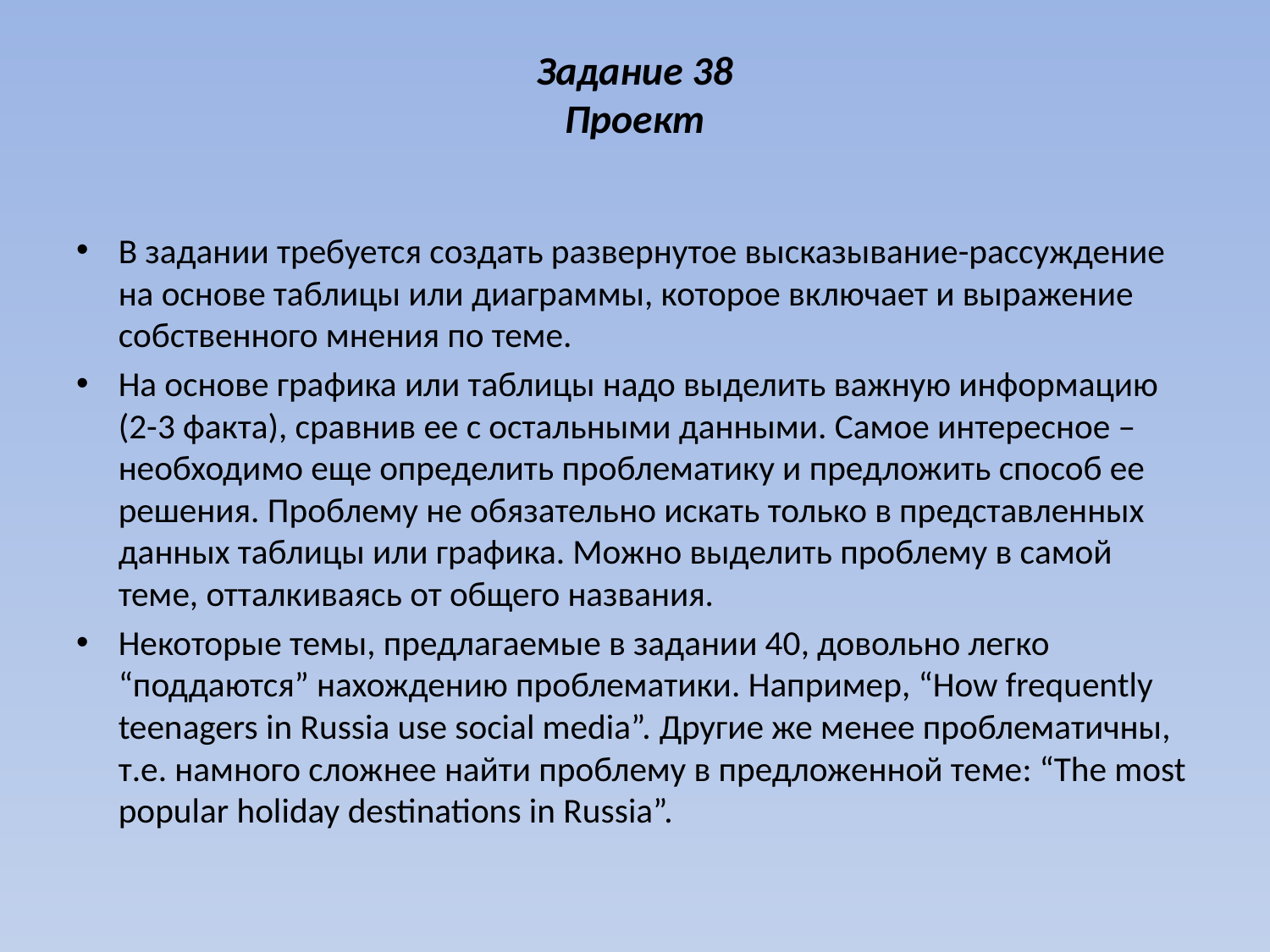

# Задание 38 Проект
В задании требуется создать развернутое высказывание-рассуждение на основе таблицы или диаграммы, которое включает и выражение собственного мнения по теме.
На основе графика или таблицы надо выделить важную информацию (2-3 факта), сравнив ее с остальными данными. Самое интересное – необходимо еще определить проблематику и предложить способ ее решения. Проблему не обязательно искать только в представленных данных таблицы или графика. Можно выделить проблему в самой теме, отталкиваясь от общего названия.
Некоторые темы, предлагаемые в задании 40, довольно легко “поддаются” нахождению проблематики. Например, “How frequently teenagers in Russia use social media”. Другие же менее проблематичны, т.е. намного сложнее найти проблему в предложенной теме: “The most popular holiday destinations in Russia”.